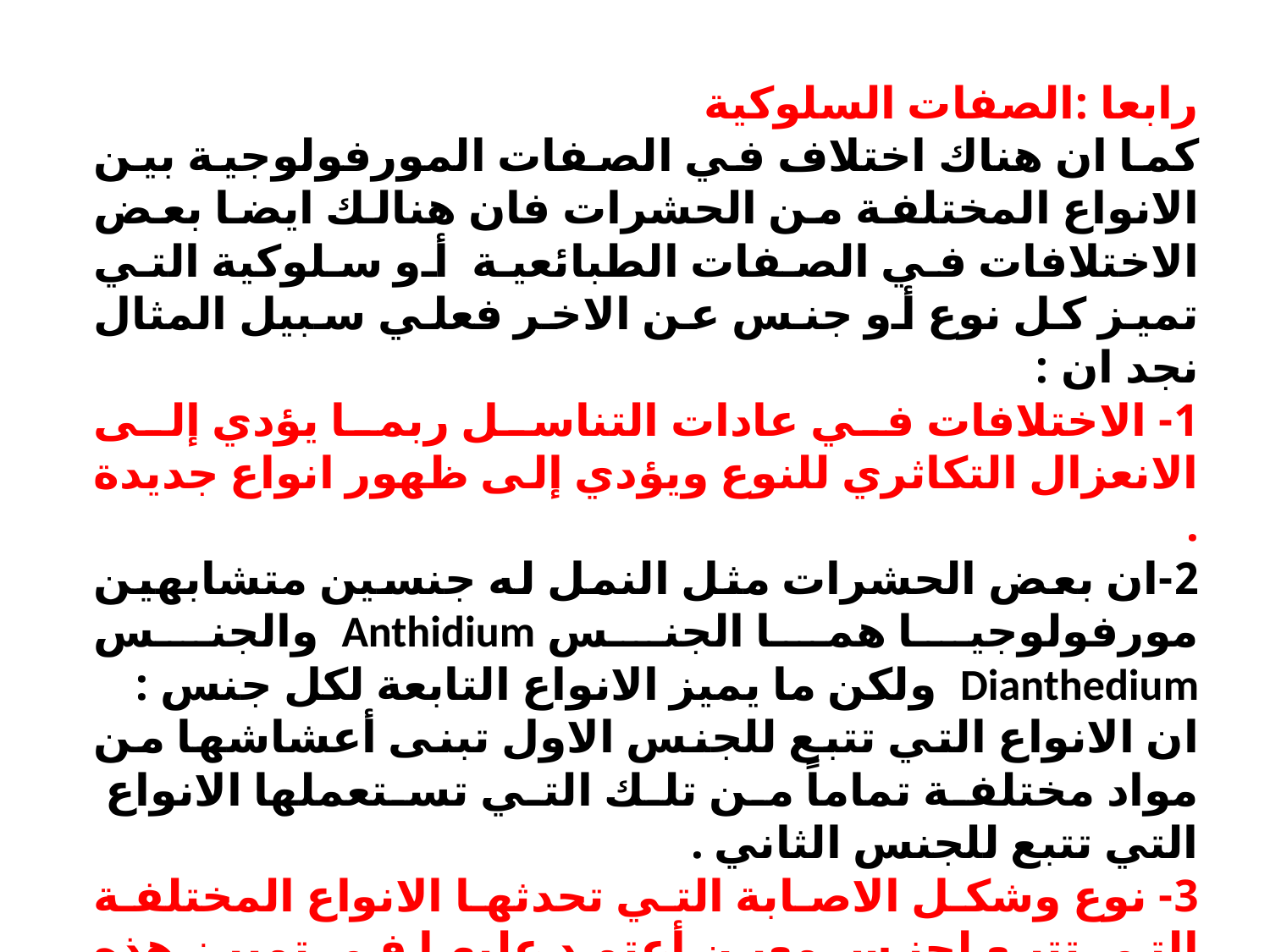

رابعا :الصفات السلوكية
كما ان هناك اختلاف في الصفات المورفولوجية بين الانواع المختلفة من الحشرات فان هنالك ايضا بعض الاختلافات في الصفات الطبائعية  أو سلوكية التي تميز كل نوع أو جنس عن الاخر فعلي سبيل المثال نجد ان :
1- الاختلافات في عادات التناسل ربما يؤدي إلى الانعزال التكاثري للنوع ويؤدي إلى ظهور انواع جديدة .
2-ان بعض الحشرات مثل النمل له جنسين متشابهين مورفولوجيا هما الجنس Anthidium  والجنس Dianthedium  ولكن ما يميز الانواع التابعة لكل جنس :
ان الانواع التي تتبع للجنس الاول تبنى أعشاشها من مواد مختلفة تماماً من تلك التي تستعملها الانواع  التي تتبع للجنس الثاني .
3- نوع وشكل الاصابة التي تحدثها الانواع المختلفة التي تتبع لجنس معين أعتمد عليها في تمييز هذه الانواع . بالاضافة إلى ذلك فهنالك عادات وطبائع أخرى خاصة بكل نوع .